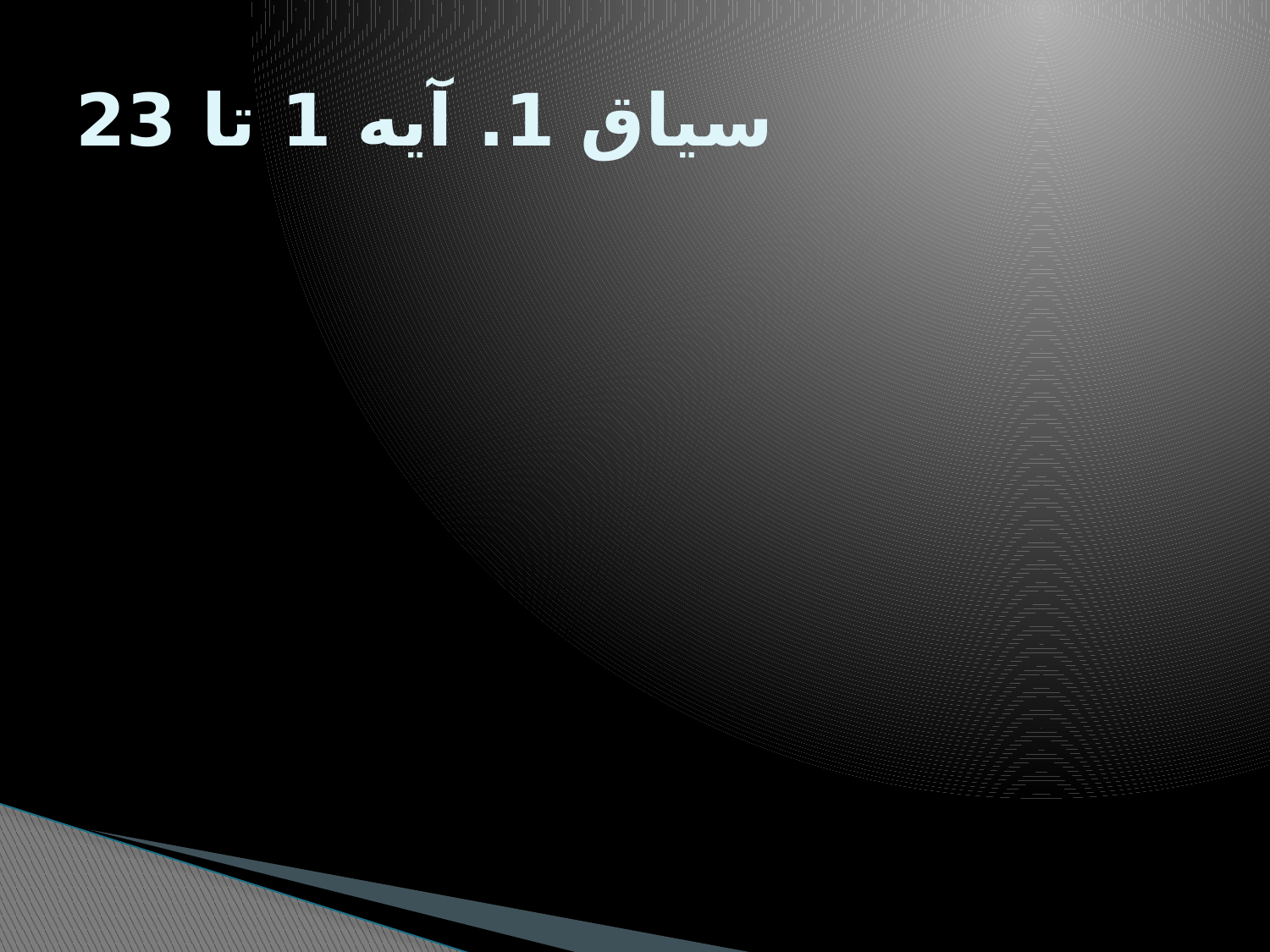

# سیاق 1. آیه 1 تا 23